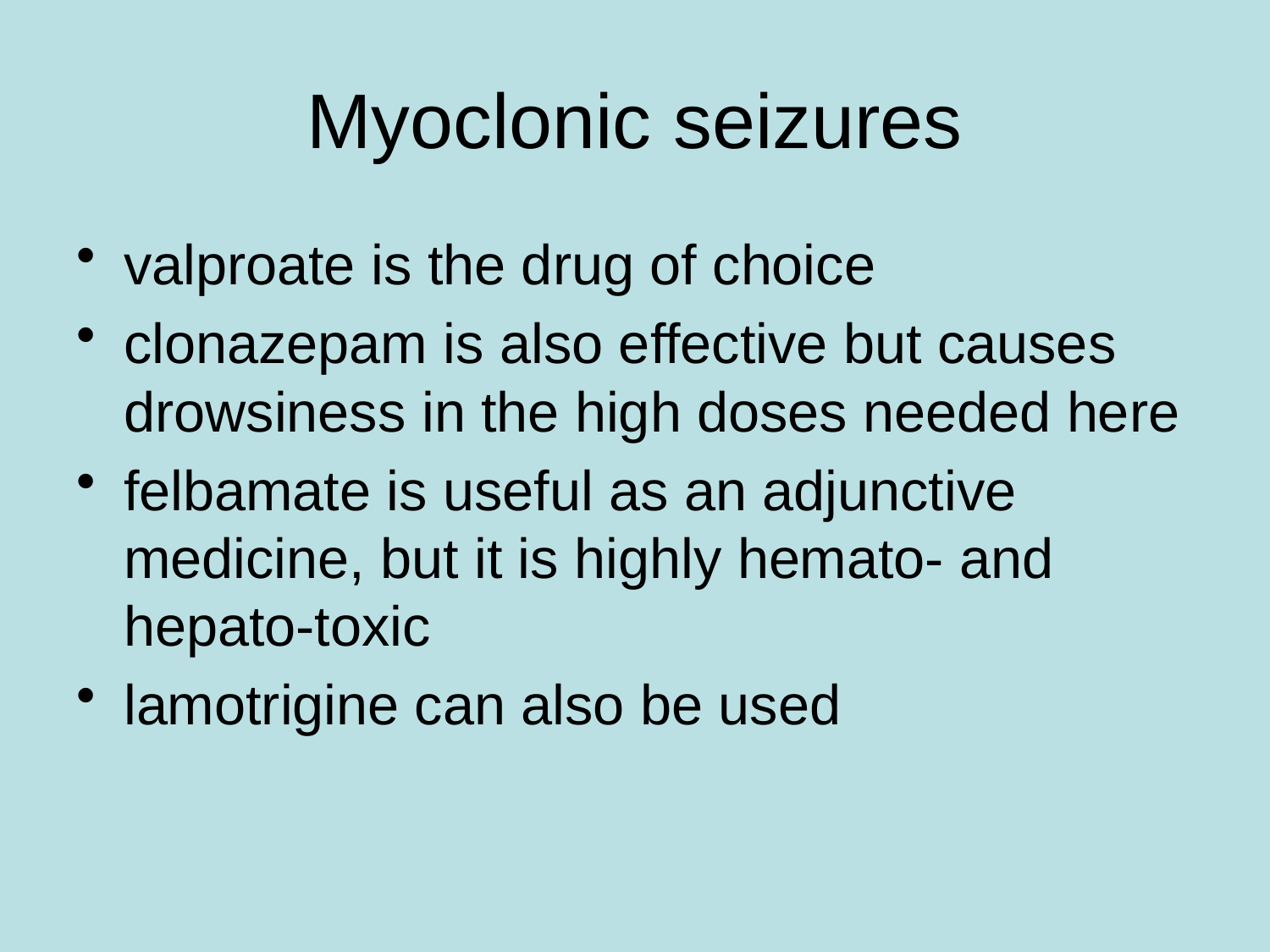

# Myoclonic seizures
valproate is the drug of choice
clonazepam is also effective but causes drowsiness in the high doses needed here
felbamate is useful as an adjunctive medicine, but it is highly hemato- and hepato-toxic
lamotrigine can also be used